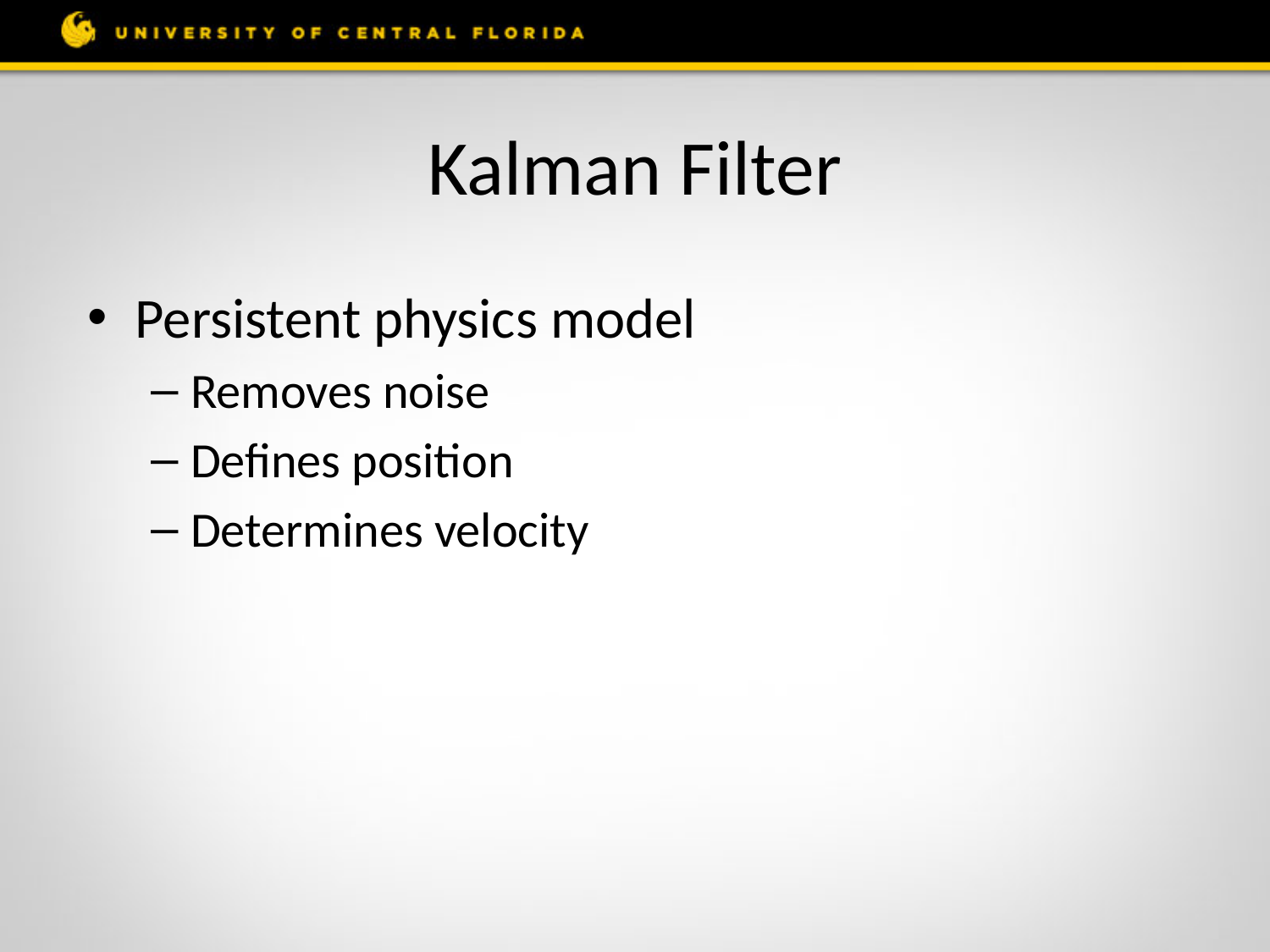

# Kalman Filter
Persistent physics model
Removes noise
Defines position
Determines velocity